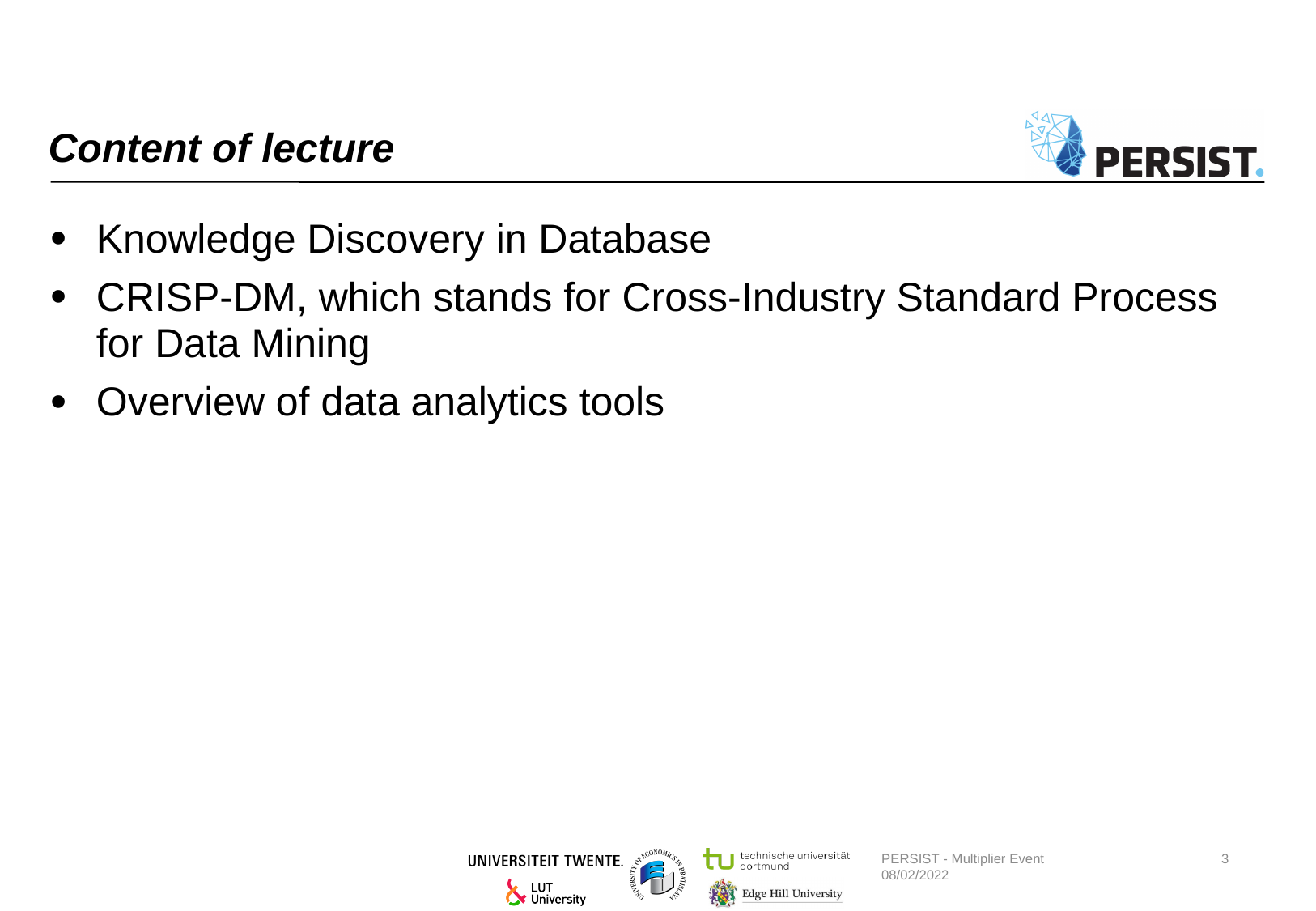

# Content of lecture
Knowledge Discovery in Database
CRISP-DM, which stands for Cross-Industry Standard Process for Data Mining
Overview of data analytics tools